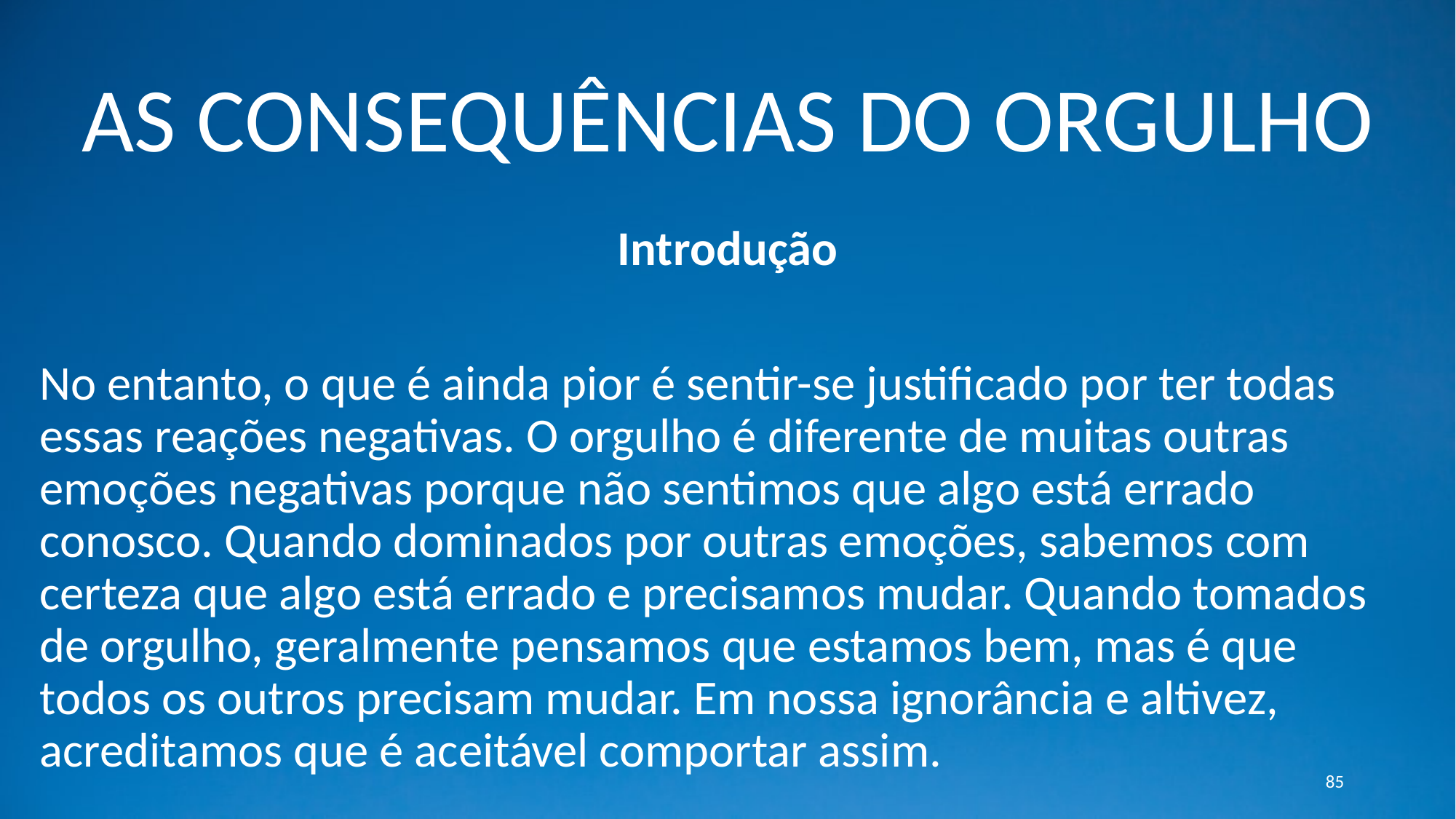

# AS CONSEQUÊNCIAS DO ORGULHO
Introdução

No entanto, o que é ainda pior é sentir-se justificado por ter todas essas reações negativas. O orgulho é diferente de muitas outras emoções negativas porque não sentimos que algo está errado conosco. Quando dominados por outras emoções, sabemos com certeza que algo está errado e precisamos mudar. Quando tomados de orgulho, geralmente pensamos que estamos bem, mas é que todos os outros precisam mudar. Em nossa ignorância e altivez, acreditamos que é aceitável comportar assim.
85